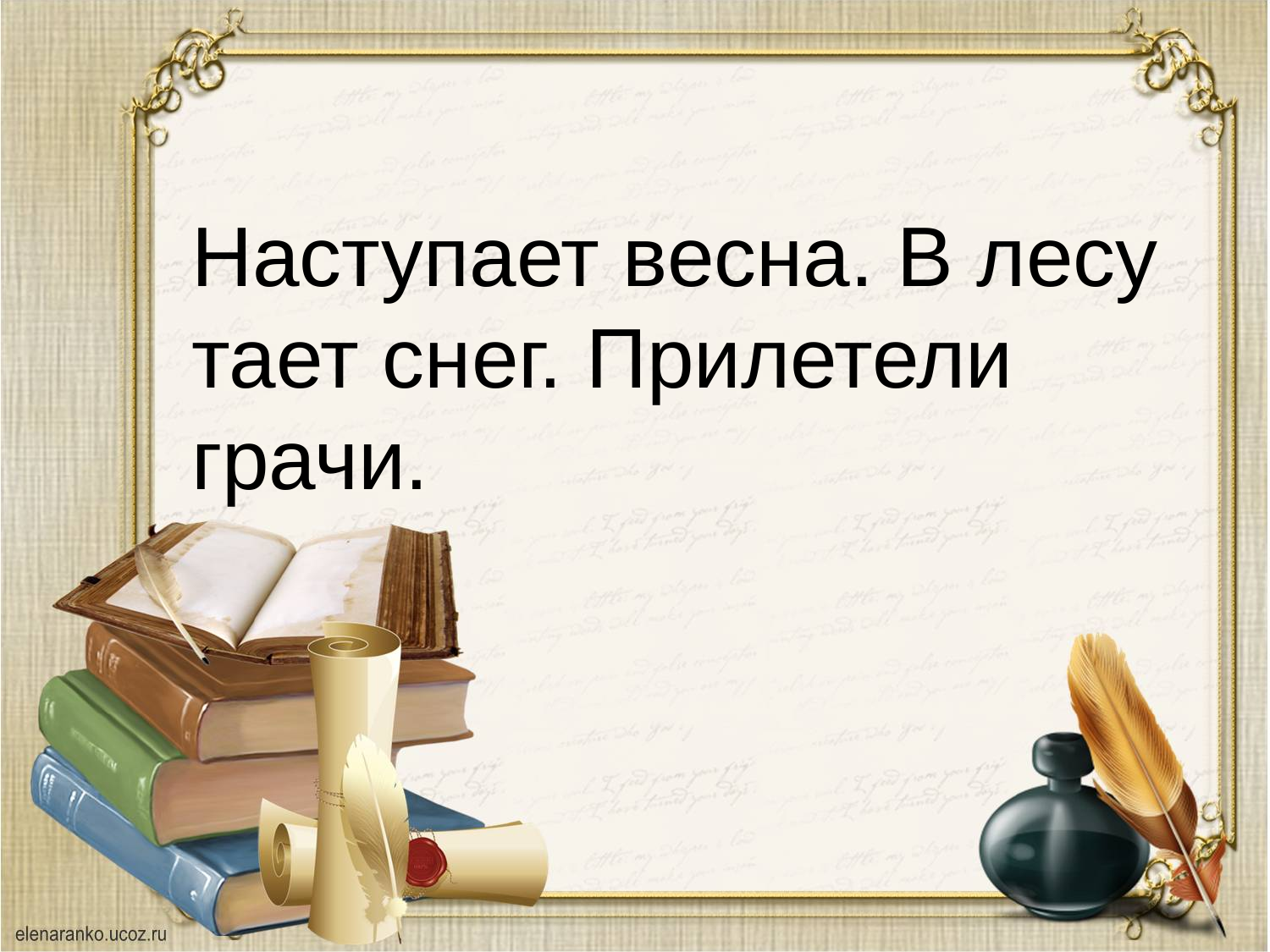

# Наступает весна. В лесу тает снег. Прилетели грачи.